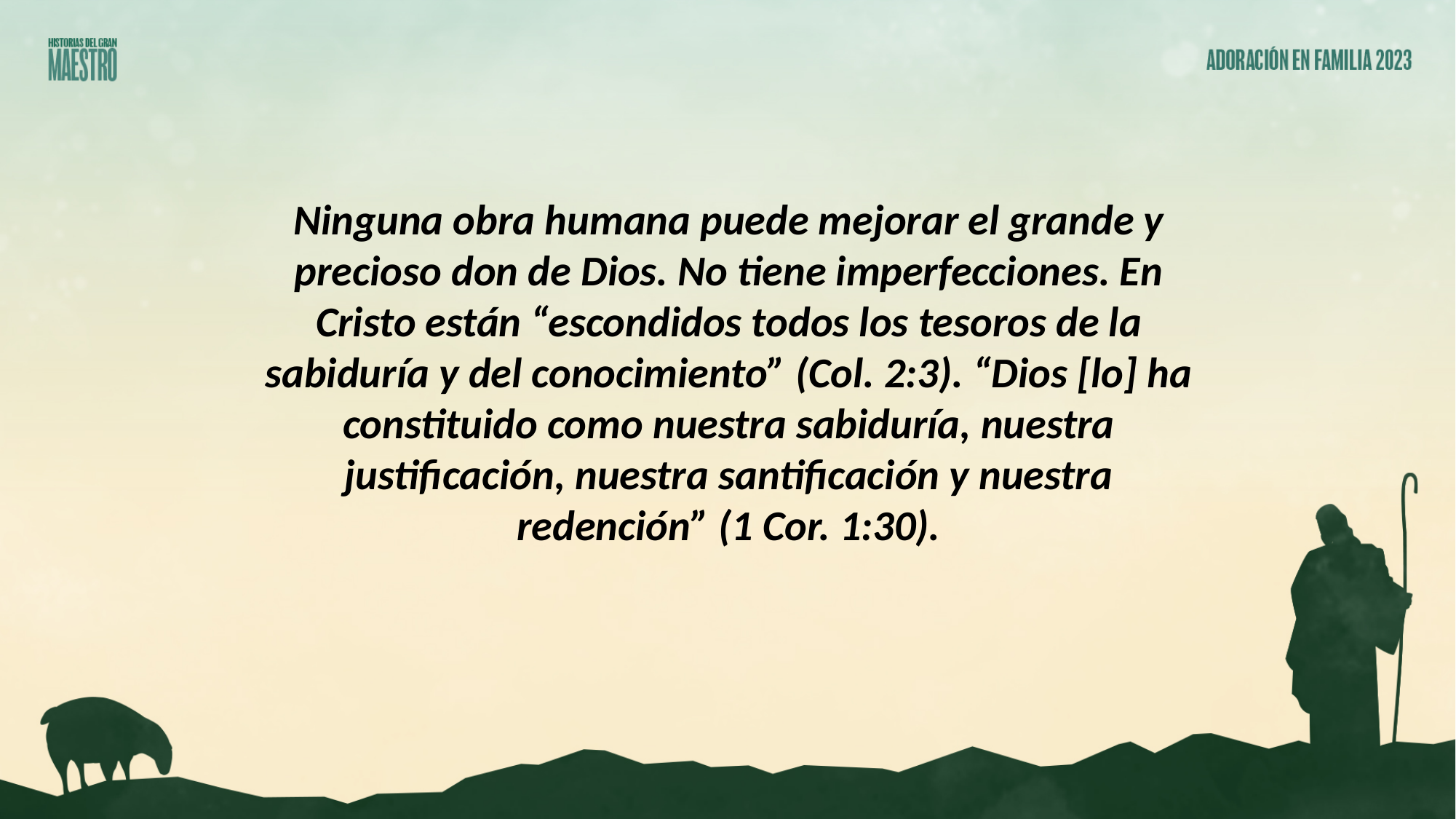

Ninguna obra humana puede mejorar el grande y precioso don de Dios. No tiene imperfecciones. En Cristo están “escondidos todos los tesoros de la sabiduría y del conocimiento” (Col. 2:3). “Dios [lo] ha constituido como nuestra sabiduría, nuestra
justificación, nuestra santificación y nuestra redención” (1 Cor. 1:30).